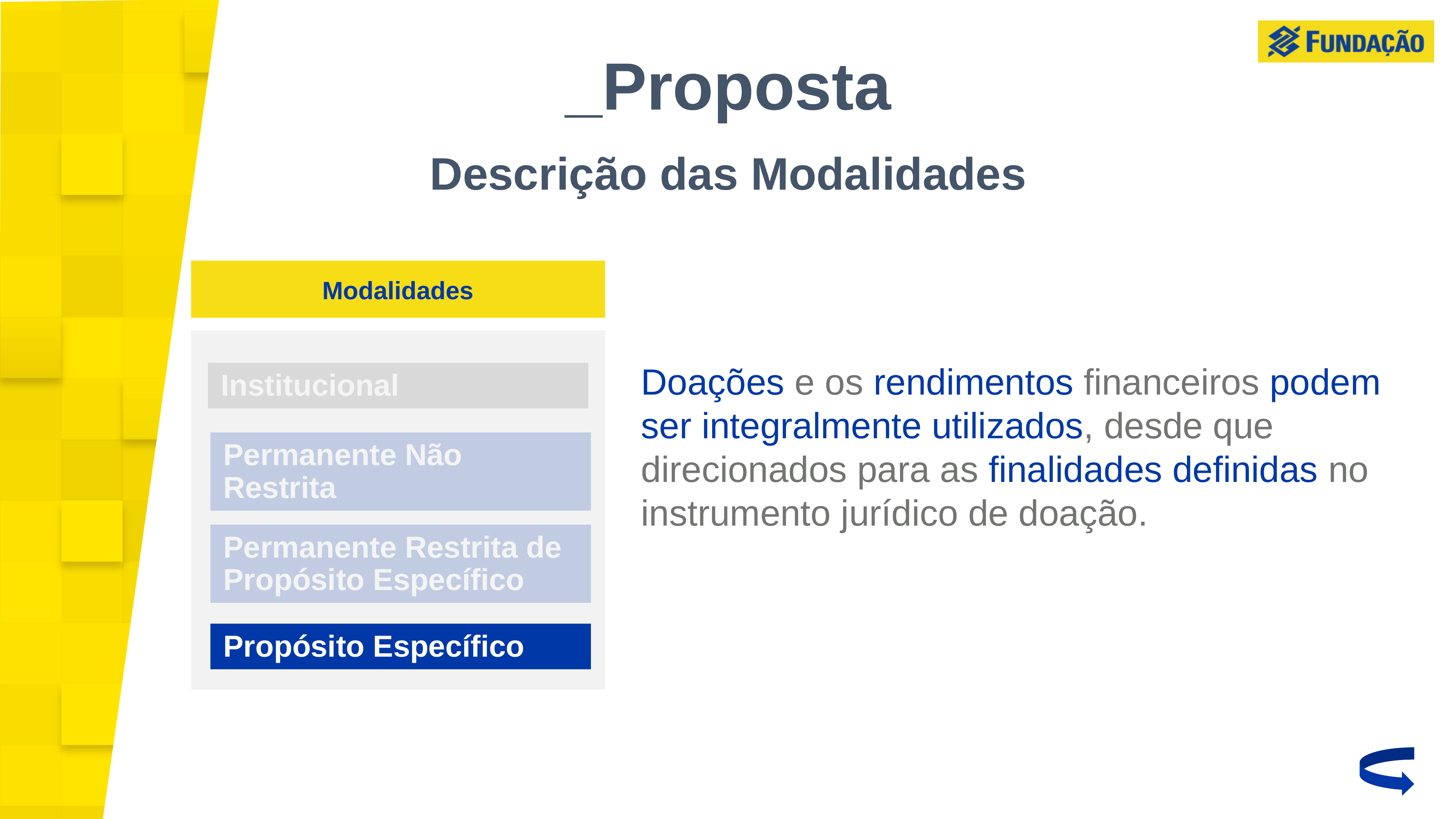

_Proposta
Descrição das Modalidades
Modalidades

Doações e os rendimentos financeiros podem ser integralmente utilizados, desde que direcionados para as finalidades definidas no instrumento jurídico de doação.
Institucional
Permanente Não Restrita
Permanente Restrita de Propósito Específico
Propósito Específico